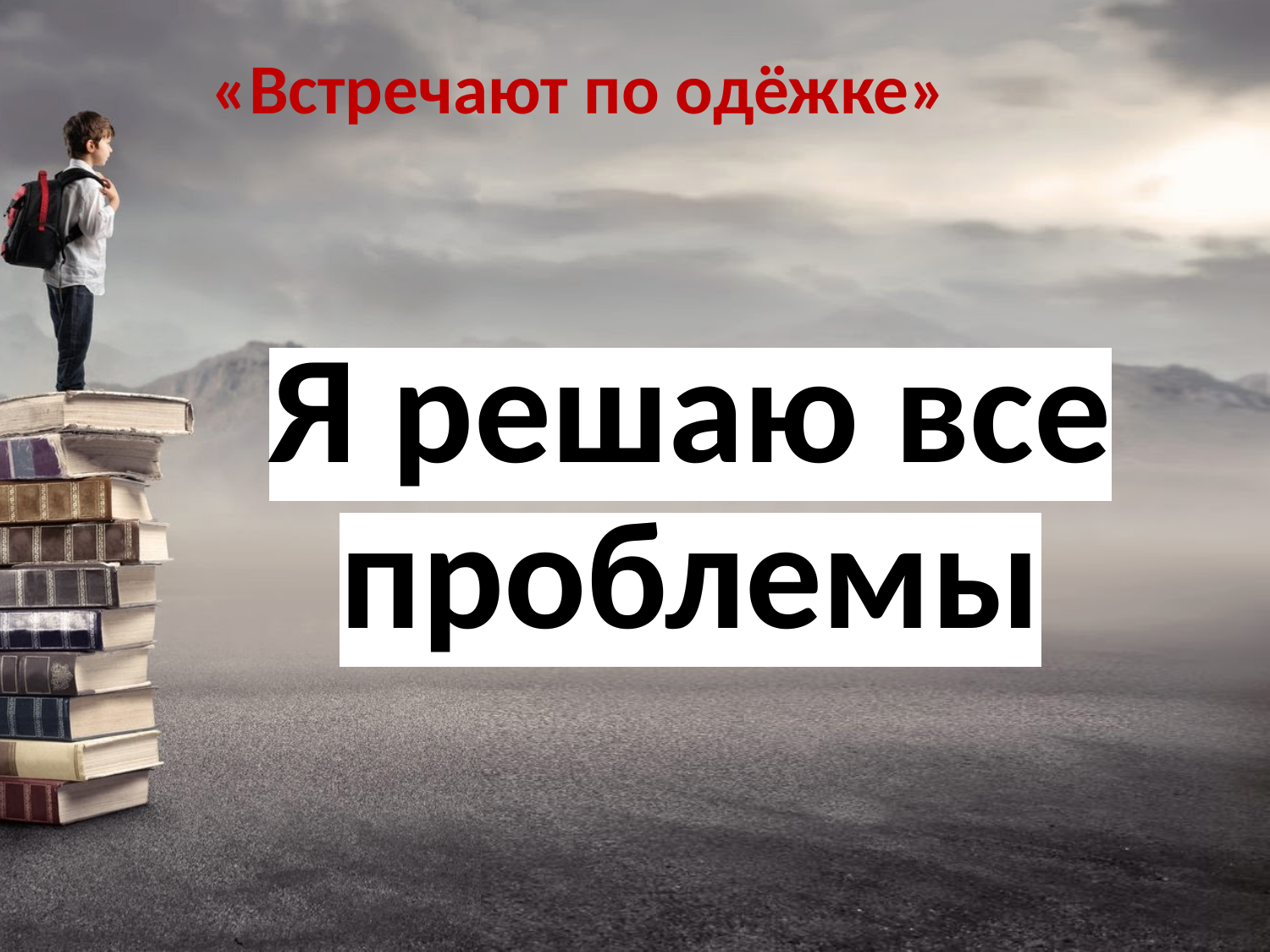

# «Встречают по одёжке»
Я решаю все проблемы